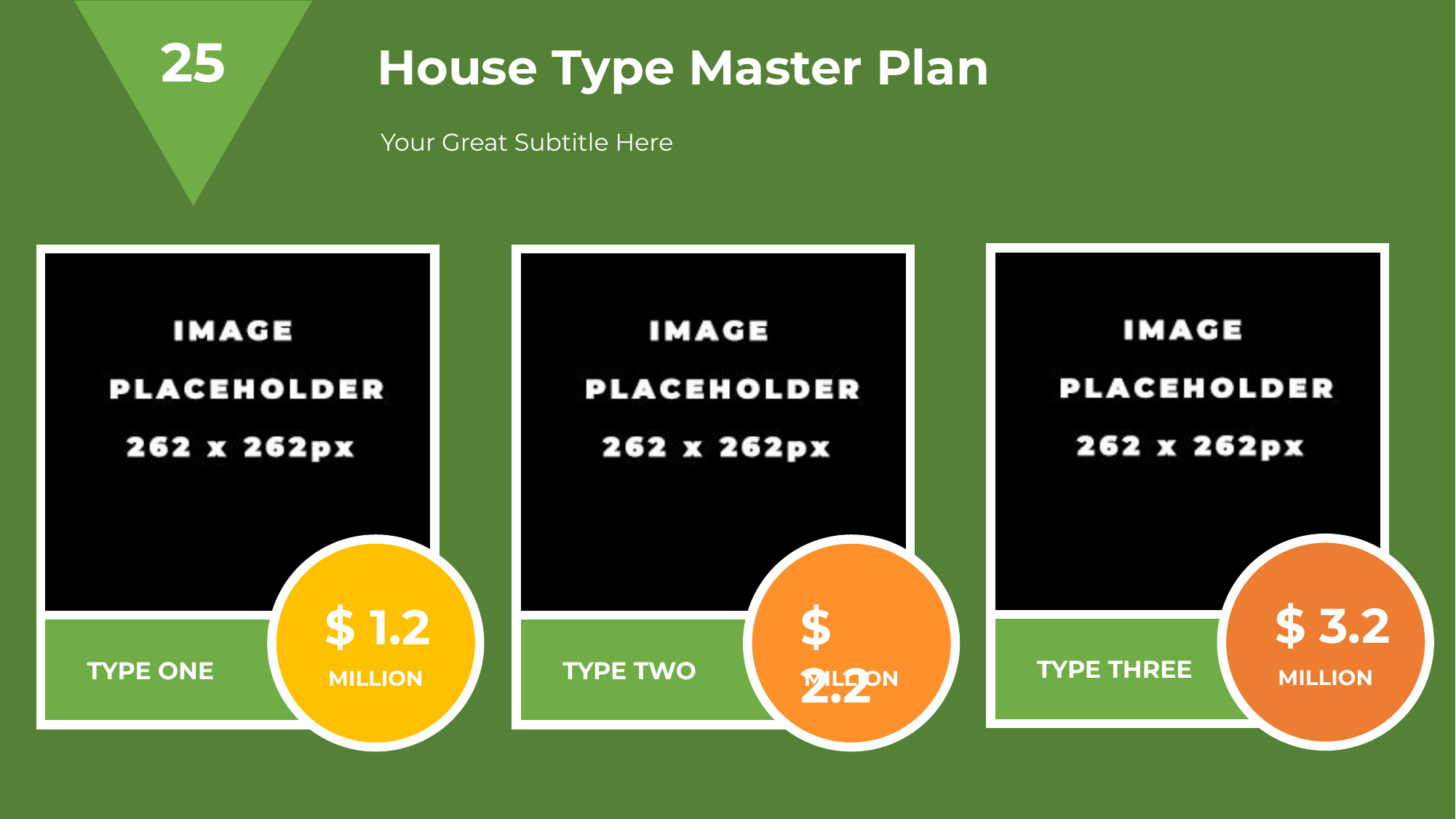

25
House Type Master Plan
Your Great Subtitle Here

$ 3.2
$ 1.2
$ 2.2

TYPE THREE
TYPE ONE
TYPE TWO
MILLION
MILLION
MILLION